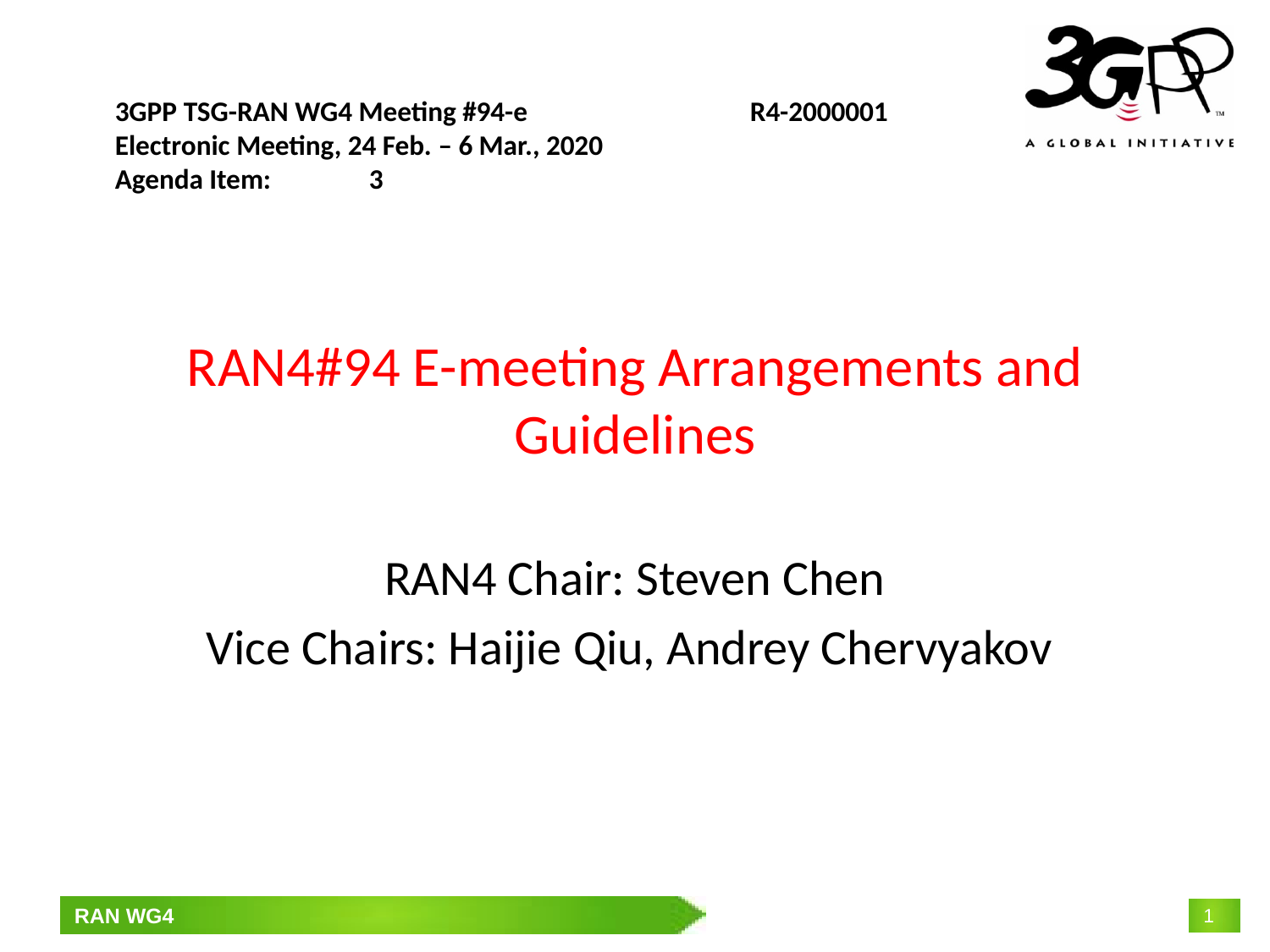

3GPP TSG-RAN WG4 Meeting #94-e		R4-2000001
Electronic Meeting, 24 Feb. – 6 Mar., 2020
Agenda Item:	3

# RAN4#94 E-meeting Arrangements and Guidelines
RAN4 Chair: Steven Chen
Vice Chairs: Haijie Qiu, Andrey Chervyakov